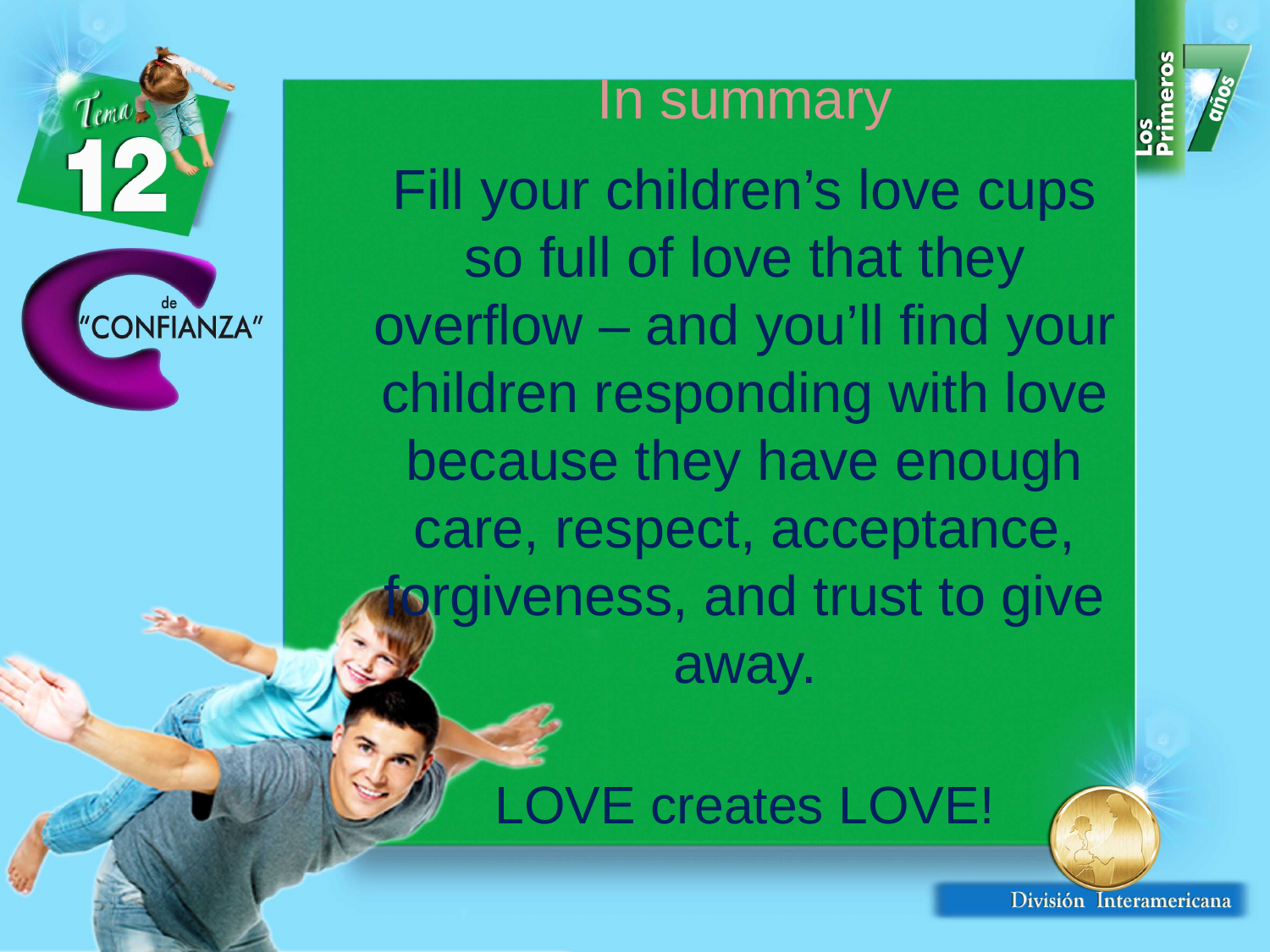

In summary

Fill your children’s love cups so full of love that they overflow – and you’ll find your children responding with love because they have enough care, respect, acceptance, forgiveness, and trust to give away.

LOVE creates LOVE!